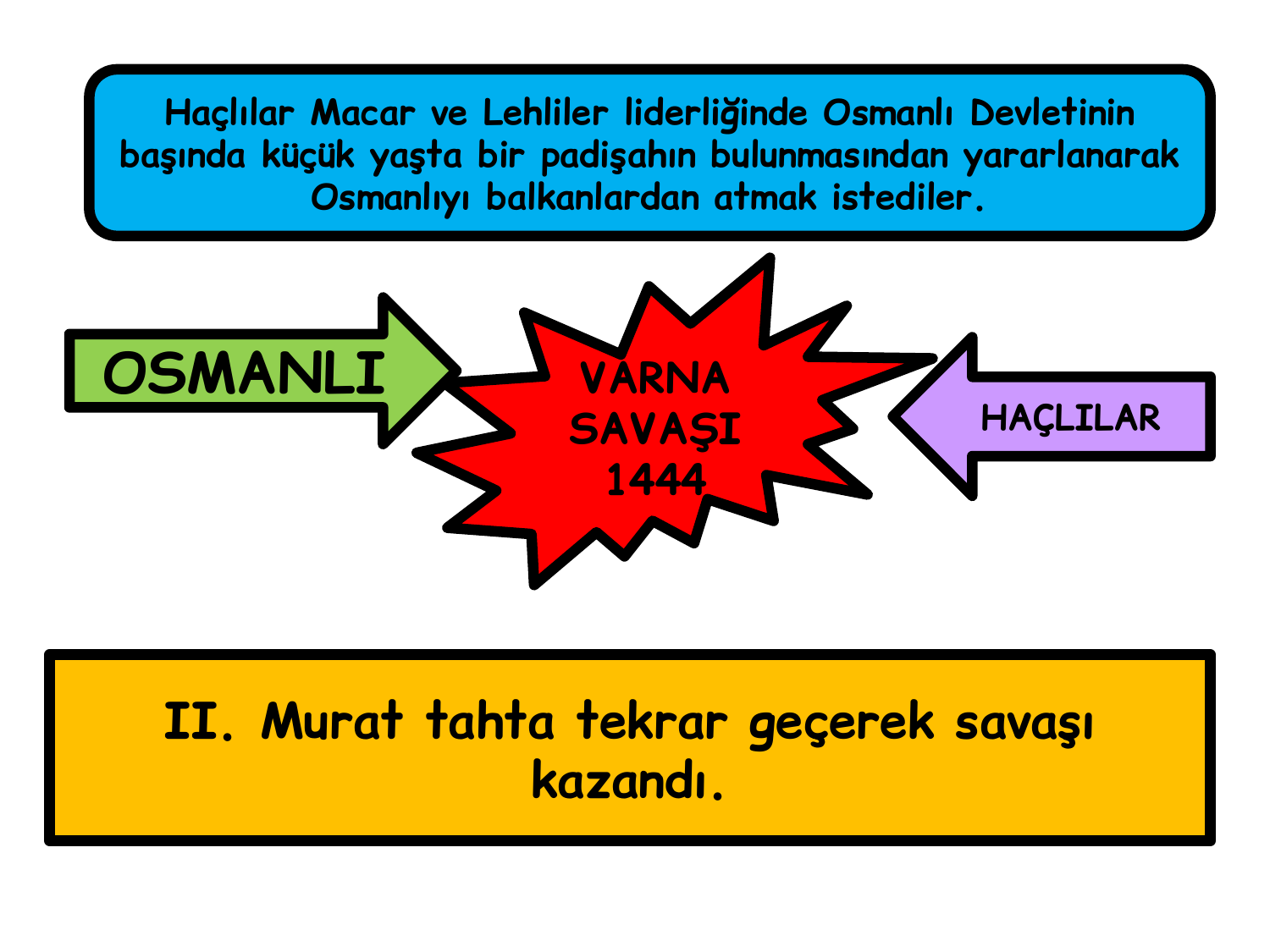

Haçlılar Macar ve Lehliler liderliğinde Osmanlı Devletinin başında küçük yaşta bir padişahın bulunmasından yararlanarak Osmanlıyı balkanlardan atmak istediler.
VARNA SAVAŞI 1444
OSMANLI
HAÇLILAR
II. Murat tahta tekrar geçerek savaşı kazandı.